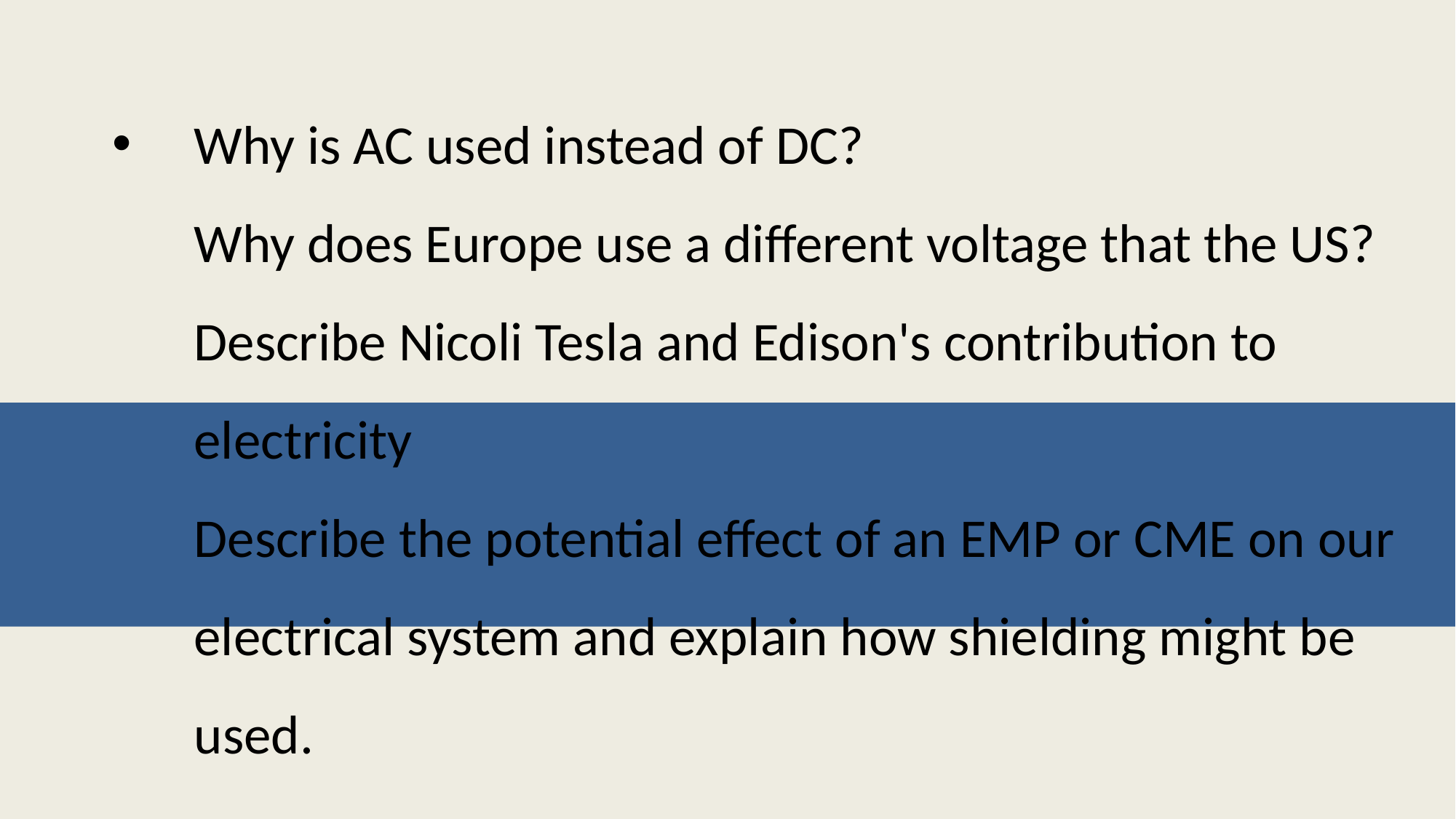

# Why is AC used instead of DC? Why does Europe use a different voltage that the US? Describe Nicoli Tesla and Edison's contribution to electricity Describe the potential effect of an EMP or CME on our electrical system and explain how shielding might be used.